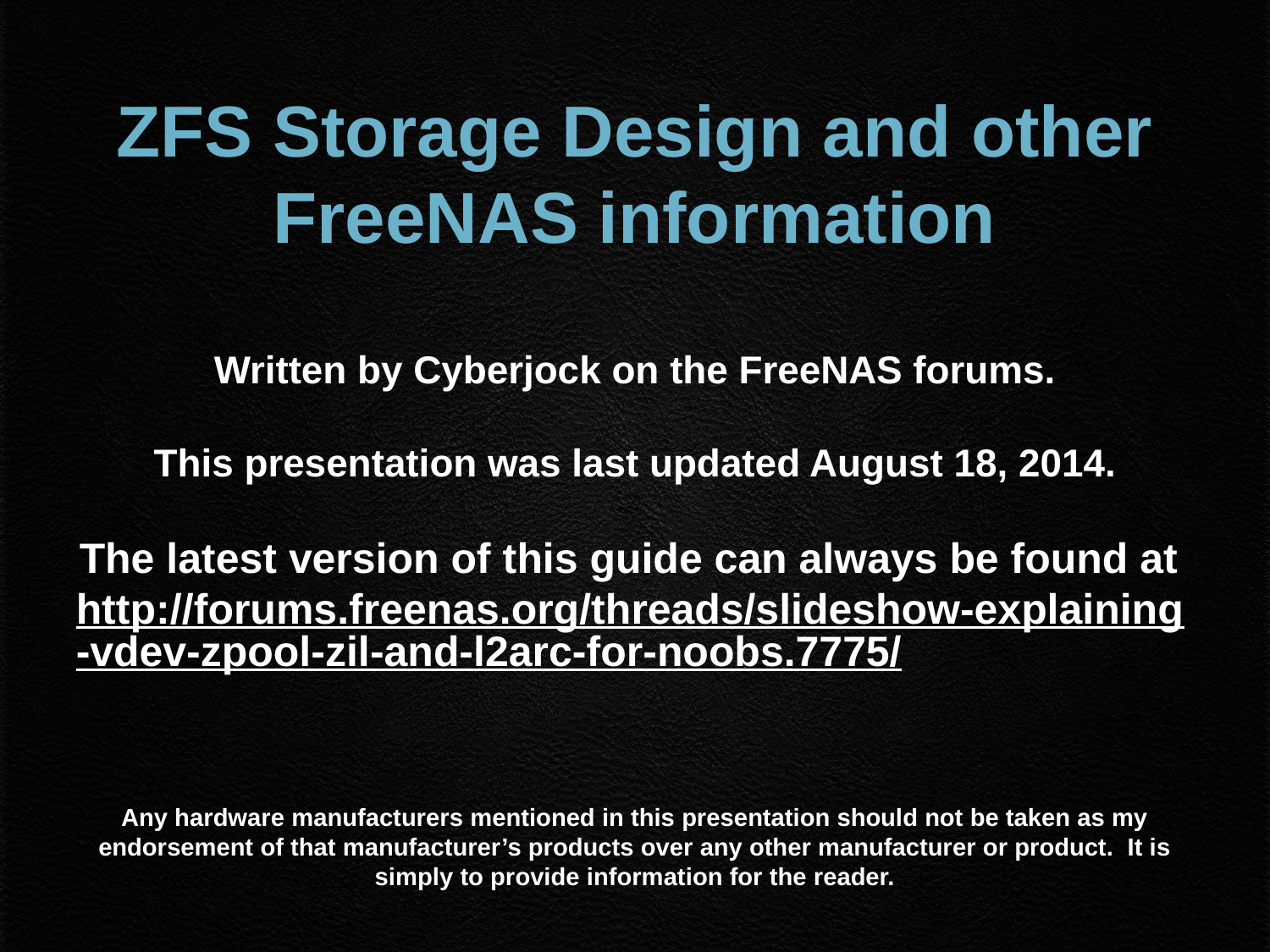

# ZFS Storage Design and other FreeNAS information Written by Cyberjock on the FreeNAS forums. This presentation was last updated August 18, 2014. The latest version of this guide can always be found at http://forums.freenas.org/threads/slideshow-explaining-vdev-zpool-zil-and-l2arc-for-noobs.7775/ Any hardware manufacturers mentioned in this presentation should not be taken as my endorsement of that manufacturer’s products over any other manufacturer or product.  It is simply to provide information for the reader.